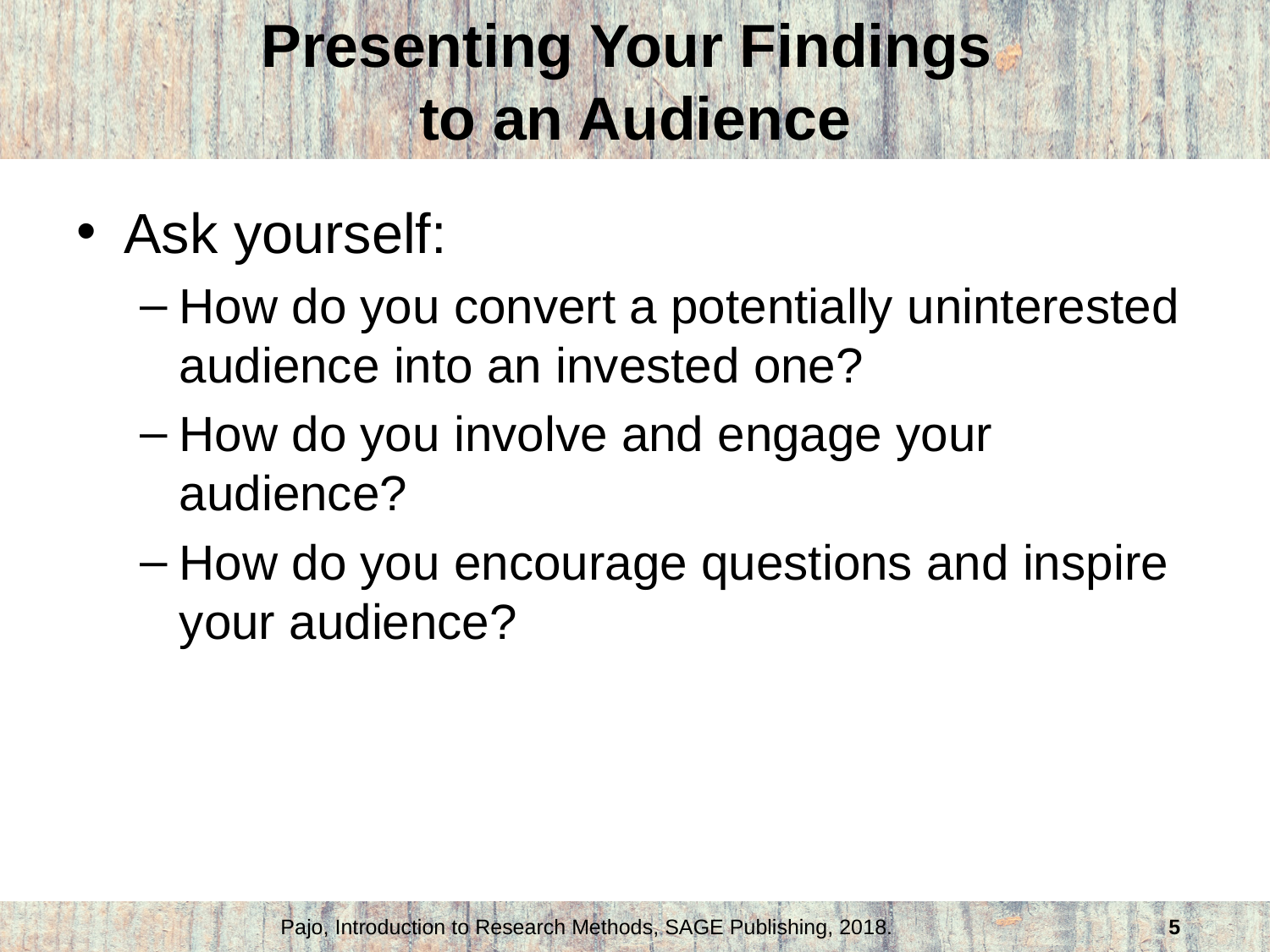

# Presenting Your Findings to an Audience
Ask yourself:
How do you convert a potentially uninterested audience into an invested one?
How do you involve and engage your audience?
How do you encourage questions and inspire your audience?
Pajo, Introduction to Research Methods, SAGE Publishing, 2018.
5